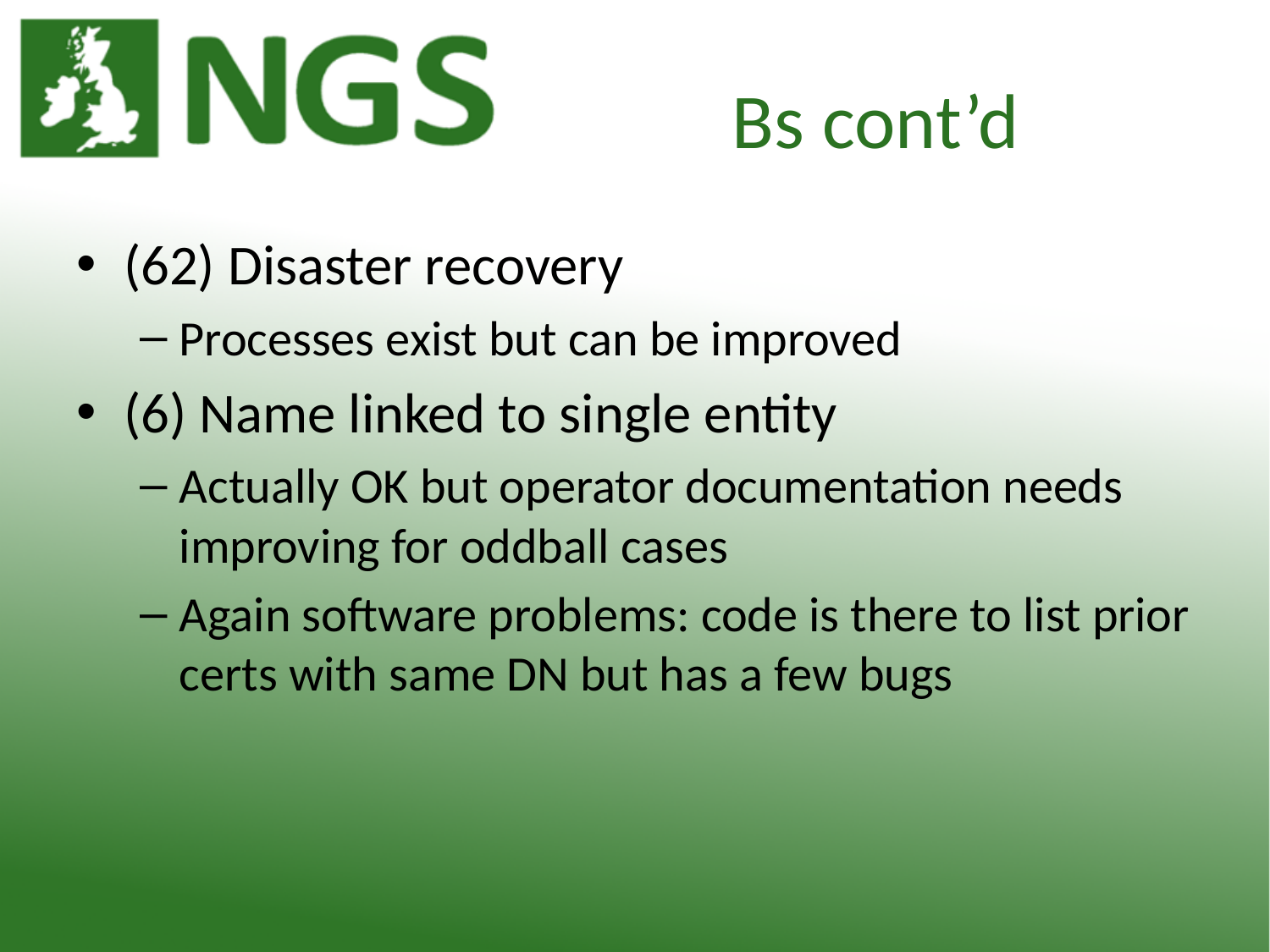

# Bs cont’d
(62) Disaster recovery
Processes exist but can be improved
(6) Name linked to single entity
Actually OK but operator documentation needs improving for oddball cases
Again software problems: code is there to list prior certs with same DN but has a few bugs